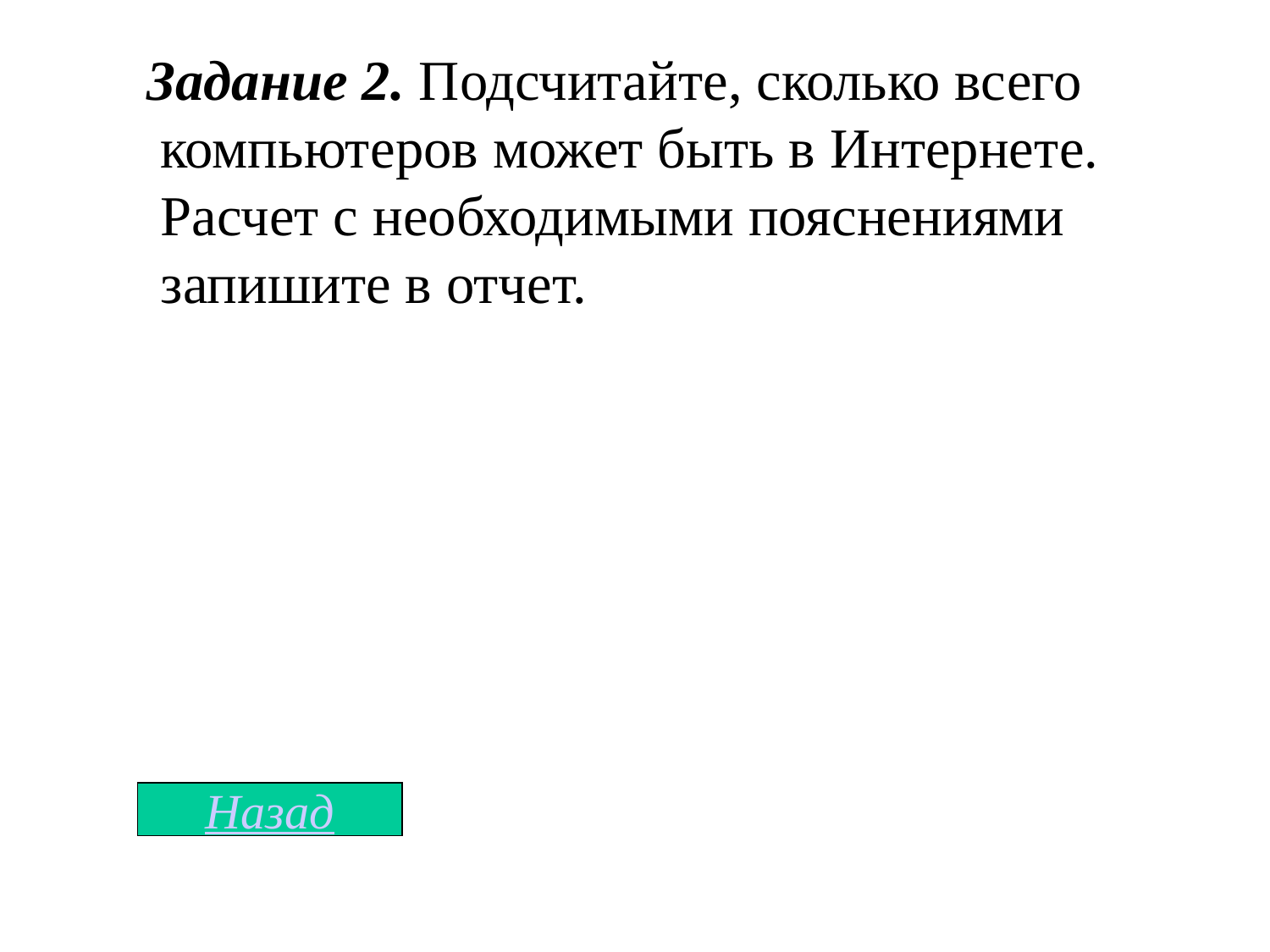

# Задание 2. Подсчитайте, сколько всего компьютеров может быть в Интернете. Расчет с необходимыми пояснениями запишите в отчет.

Назад